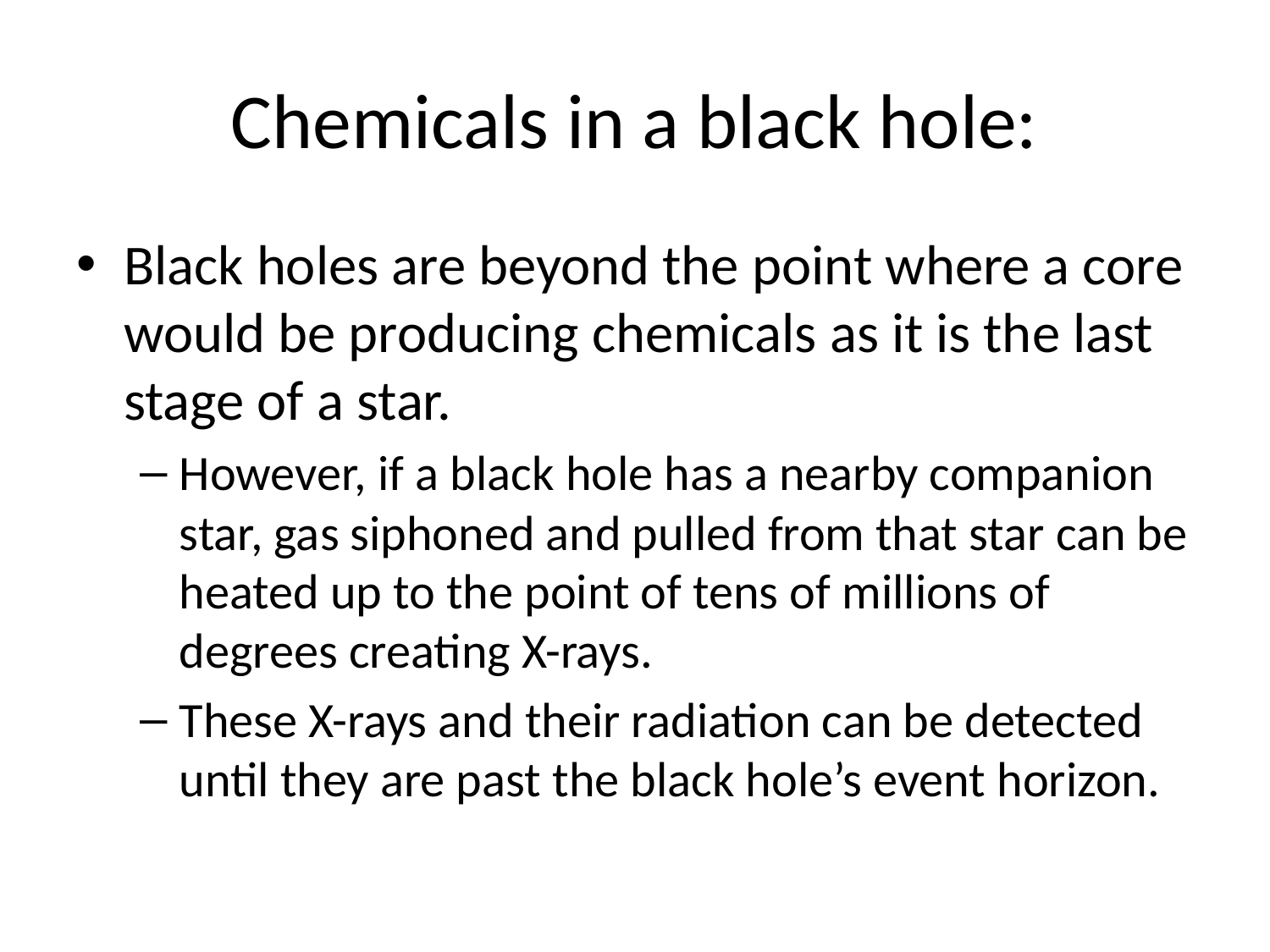

# Chemicals in a black hole:
Black holes are beyond the point where a core would be producing chemicals as it is the last stage of a star.
However, if a black hole has a nearby companion star, gas siphoned and pulled from that star can be heated up to the point of tens of millions of degrees creating X-rays.
These X-rays and their radiation can be detected until they are past the black hole’s event horizon.